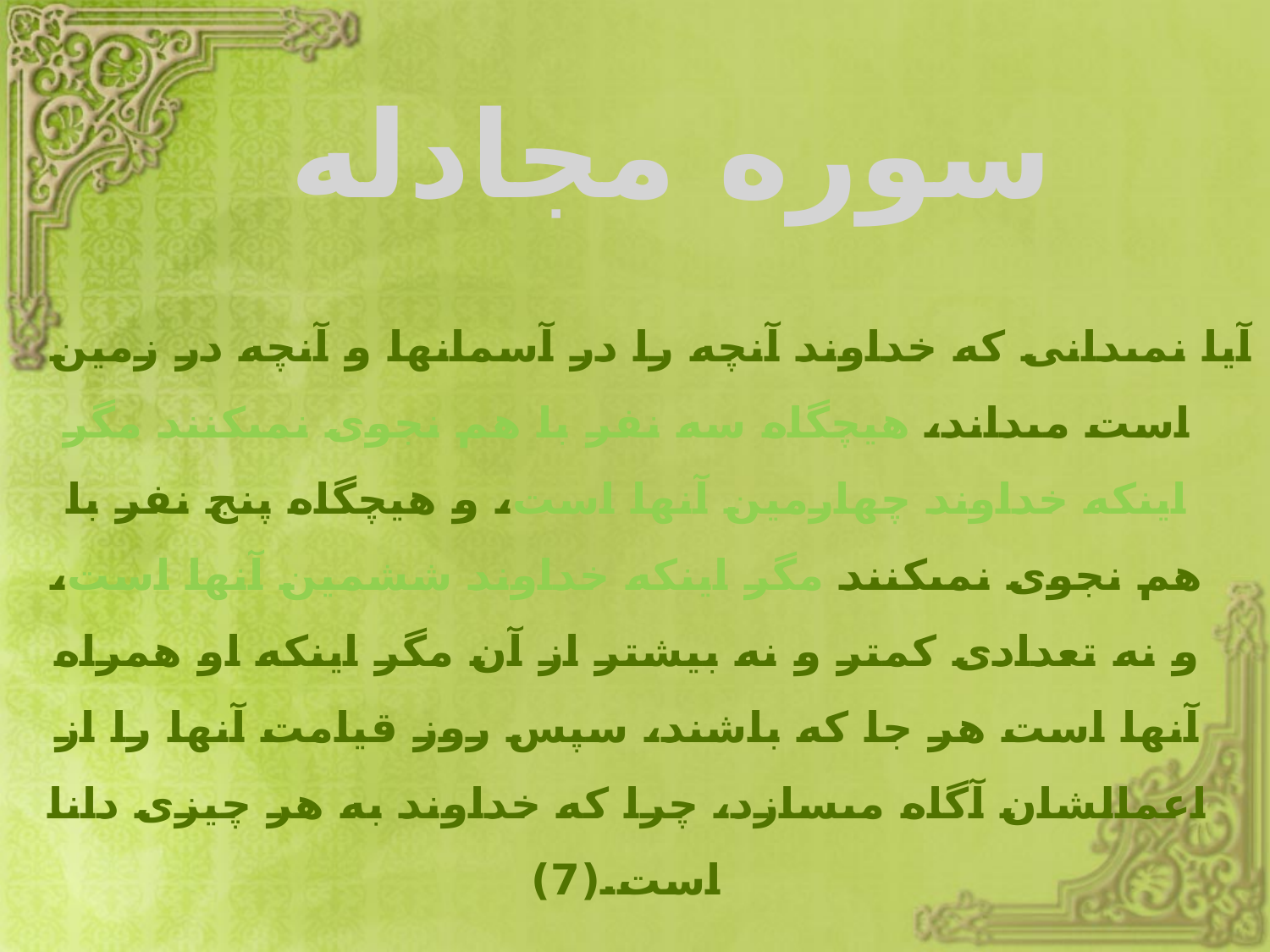

# سوره مجادله
آيا نمى‏دانى كه خداوند آنچه را در آسمانها و آنچه در زمين است مى‏داند، هيچگاه سه نفر با هم نجوى نمى‏كنند مگر اينكه خداوند چهارمين آنها است، و هيچگاه پنج نفر با هم نجوى نمى‏كنند مگر اينكه خداوند ششمين آنها است، و نه تعدادى كمتر و نه بيشتر از آن مگر اينكه او همراه آنها است هر جا كه باشند، سپس روز قيامت آنها را از اعمالشان آگاه مى‏سازد، چرا كه خداوند به هر چيزى دانا است.(7)